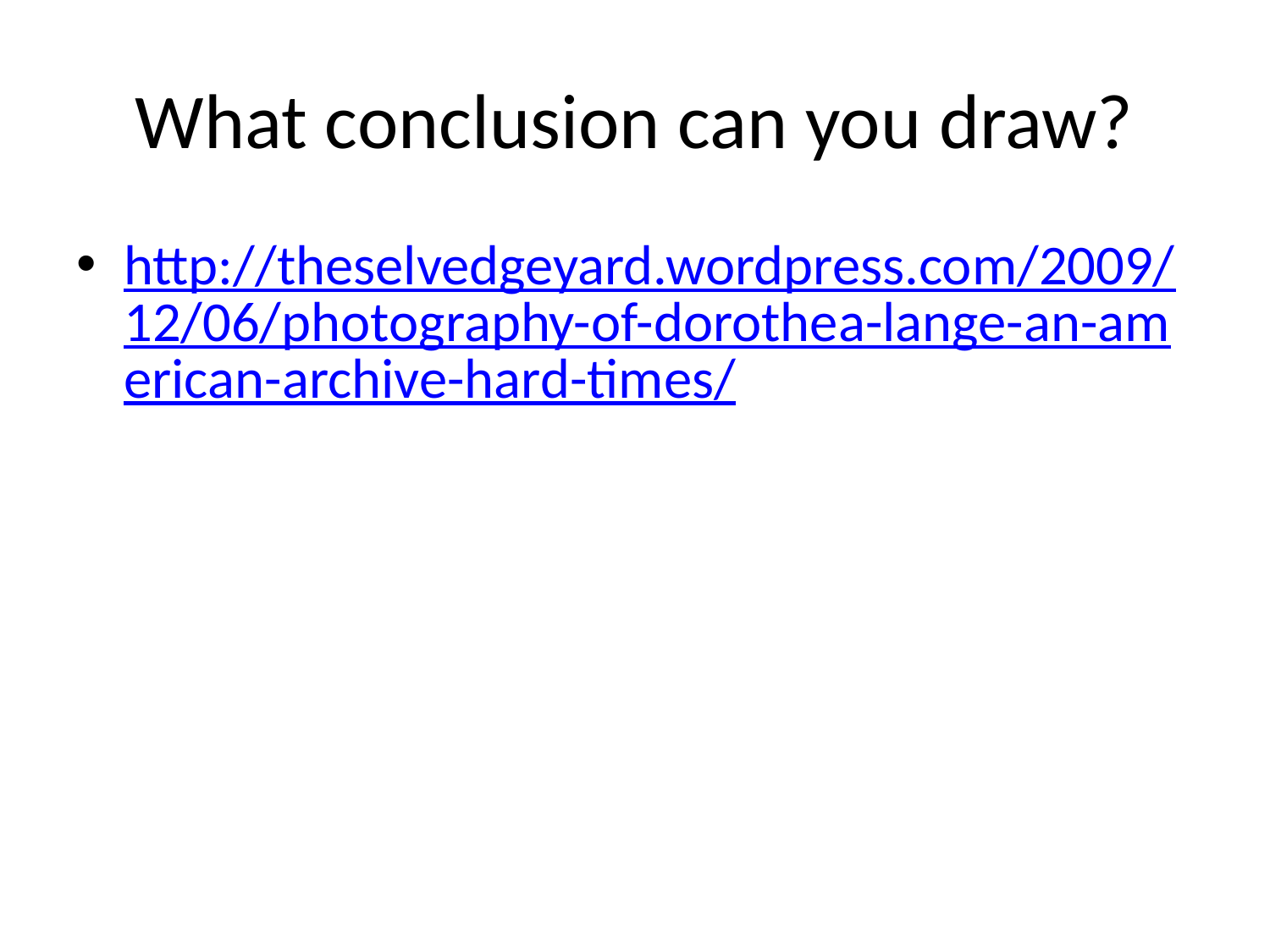

# What conclusion can you draw?
http://theselvedgeyard.wordpress.com/2009/12/06/photography-of-dorothea-lange-an-american-archive-hard-times/